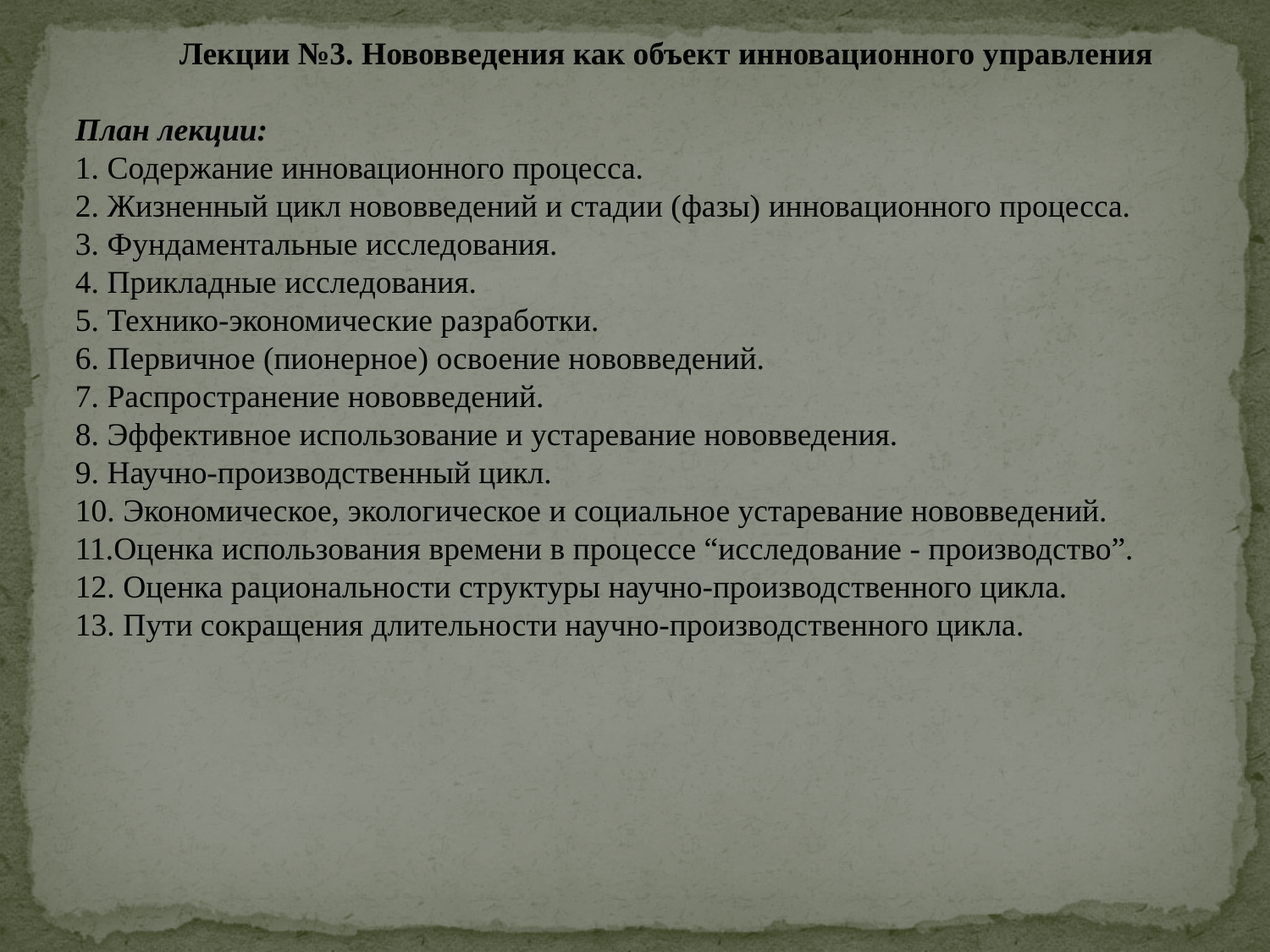

Лекции №3. Нововведения как объект инновационного управления

План лекции:
1. Содержание инновационного процесса.
2. Жизненный цикл нововведений и стадии (фазы) инновационного процесса.
3. Фундаментальные исследования.
4. Прикладные исследования.
5. Технико-экономические разработки.
6. Первичное (пионерное) освоение нововведений.
7. Распространение нововведений.
8. Эффективное использование и устаревание нововведения.
9. Научно-производственный цикл.
10. Экономическое, экологическое и социальное устаревание нововведений.
11.Оценка использования времени в процессе “исследование - производство”.
12. Оценка рациональности структуры научно-производственного цикла.
13. Пути сокращения длительности научно-производственного цикла.